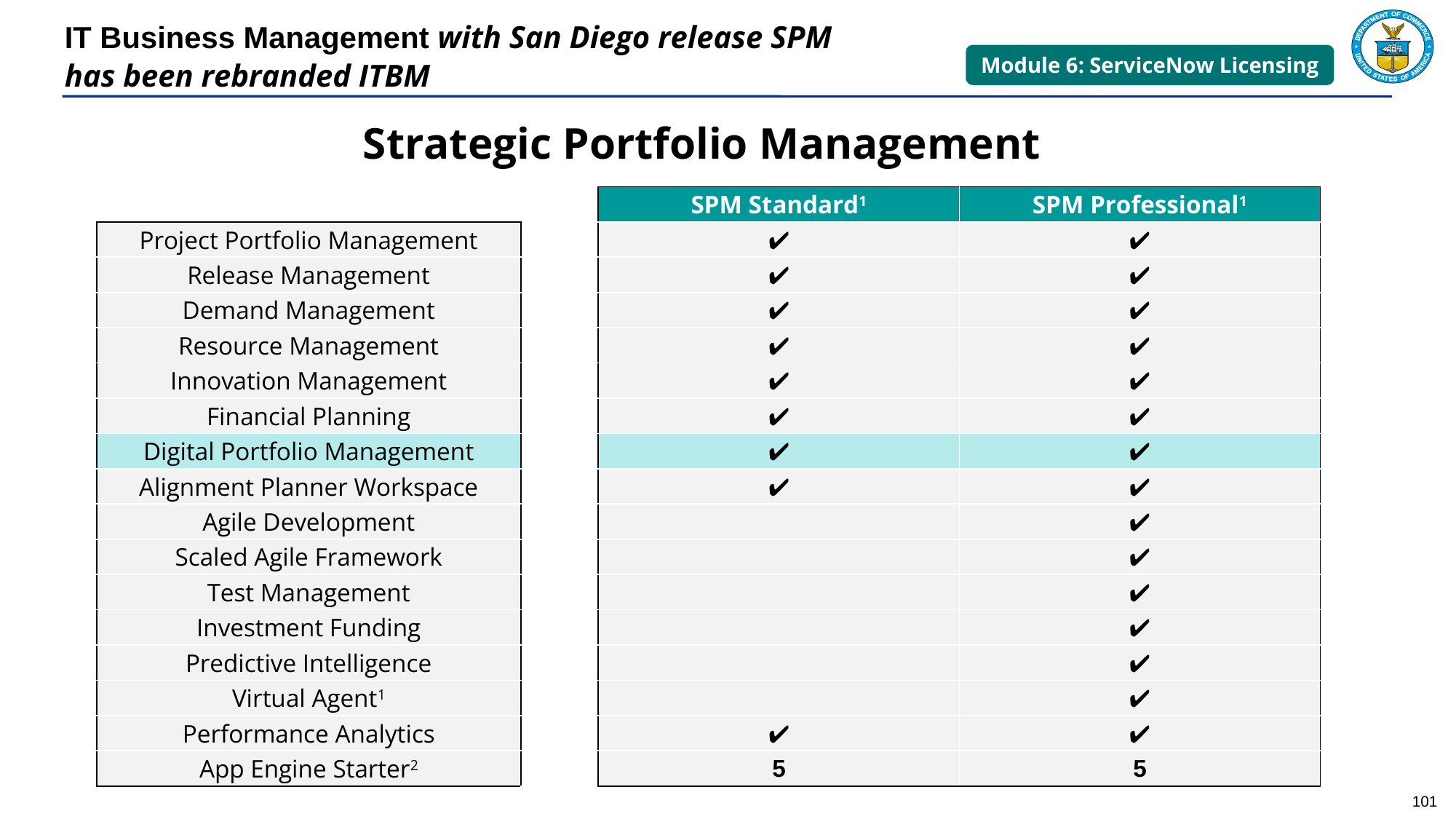

IT Business Management with San Diego release SPM has been rebranded ITBM
Module 6: ServiceNow Licensing
Strategic Portfolio Management
|  |  | SPM Standard1 | SPM Professional1 |
| --- | --- | --- | --- |
| Project Portfolio Management |  | ✔ | ✔ |
| Release Management |  | ✔ | ✔ |
| Demand Management |  | ✔ | ✔ |
| Resource Management |  | ✔ | ✔ |
| Innovation Management |  | ✔ | ✔ |
| Financial Planning |  | ✔ | ✔ |
| Digital Portfolio Management |  | ✔ | ✔ |
| Alignment Planner Workspace |  | ✔ | ✔ |
| Agile Development |  |  | ✔ |
| Scaled Agile Framework |  |  | ✔ |
| Test Management |  |  | ✔ |
| Investment Funding |  |  | ✔ |
| Predictive Intelligence |  |  | ✔ |
| Virtual Agent1 |  |  | ✔ |
| Performance Analytics |  | ✔ | ✔ |
| App Engine Starter2 |  | 5 | 5 |